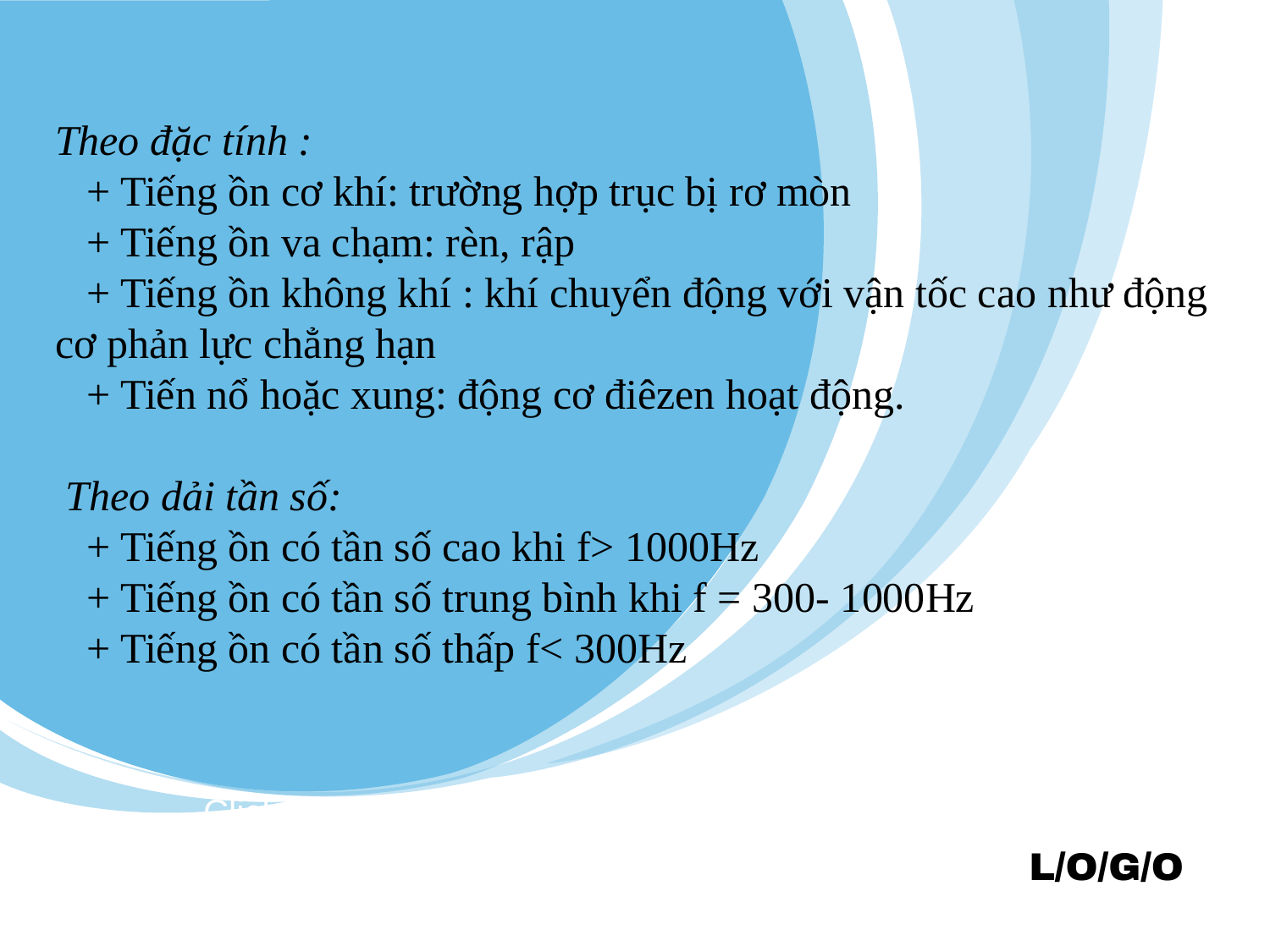

# Theo đặc tính :    + Tiếng ồn cơ khí: trường hợp trục bị rơ mòn    + Tiếng ồn va chạm: rèn, rập    + Tiếng ồn không khí : khí chuyển động với vận tốc cao như động cơ phản lực chẳng hạn    + Tiến nổ hoặc xung: động cơ điêzen hoạt động. Theo dải tần số:    + Tiếng ồn có tần số cao khi f> 1000Hz    + Tiếng ồn có tần số trung bình khi f = 300- 1000Hz    + Tiếng ồn có tần số thấp f< 300Hz
Click to add sub title.
Description of the contents